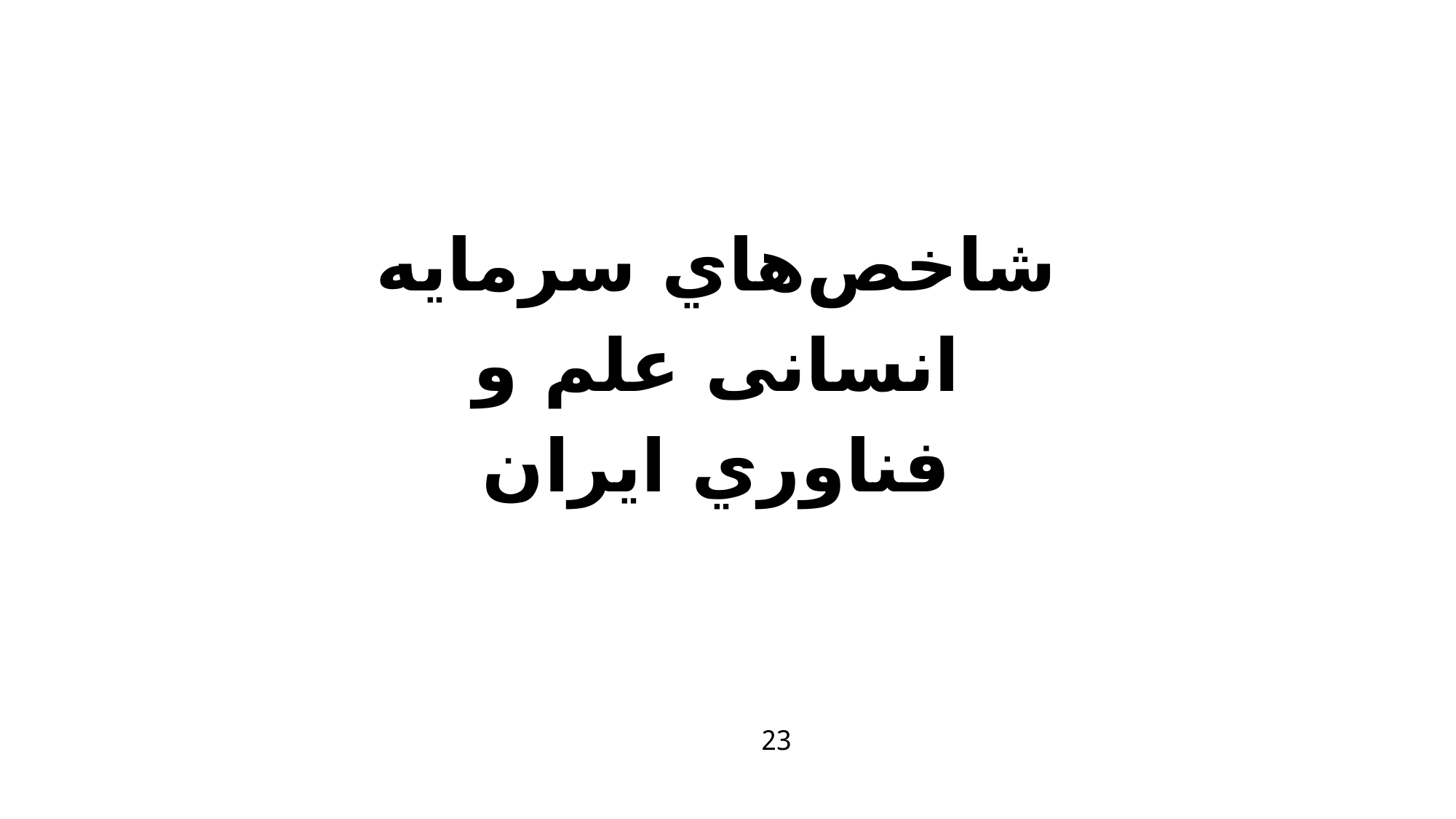

شاخص‌هاي سرمایه انسانی علم و فناوري ایران
23